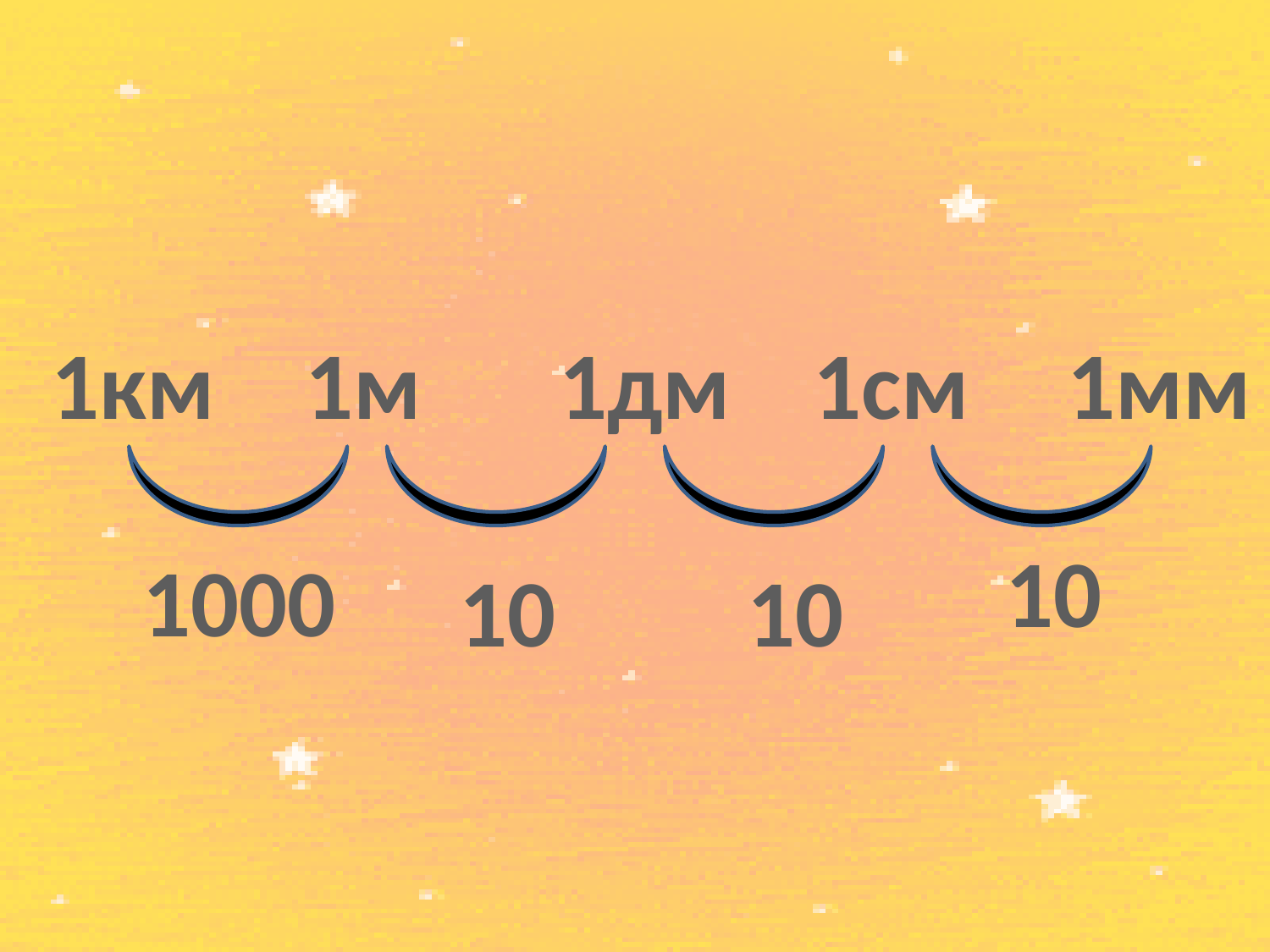

1км	1м		1дм	1см	1мм

10
1000
10
10